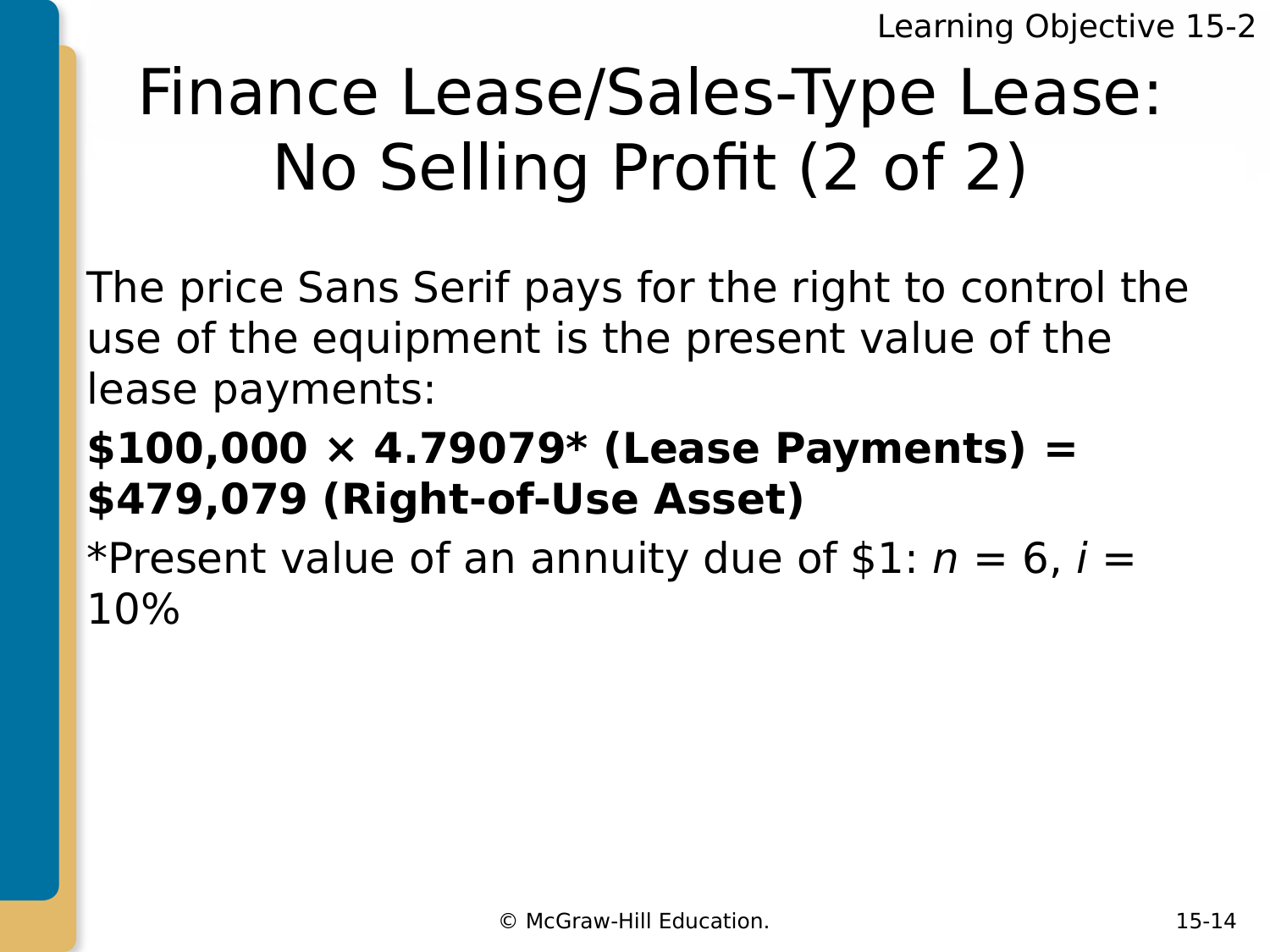

Learning Objective 15-2
# Finance Lease/Sales-Type Lease: No Selling Profit (2 of 2)
The price Sans Serif pays for the right to control the use of the equipment is the present value of the lease payments:
$100,000 × 4.79079* (Lease Payments) = $479,079 (Right-of-Use Asset)
*Present value of an annuity due of $1: n = 6, i = 10%